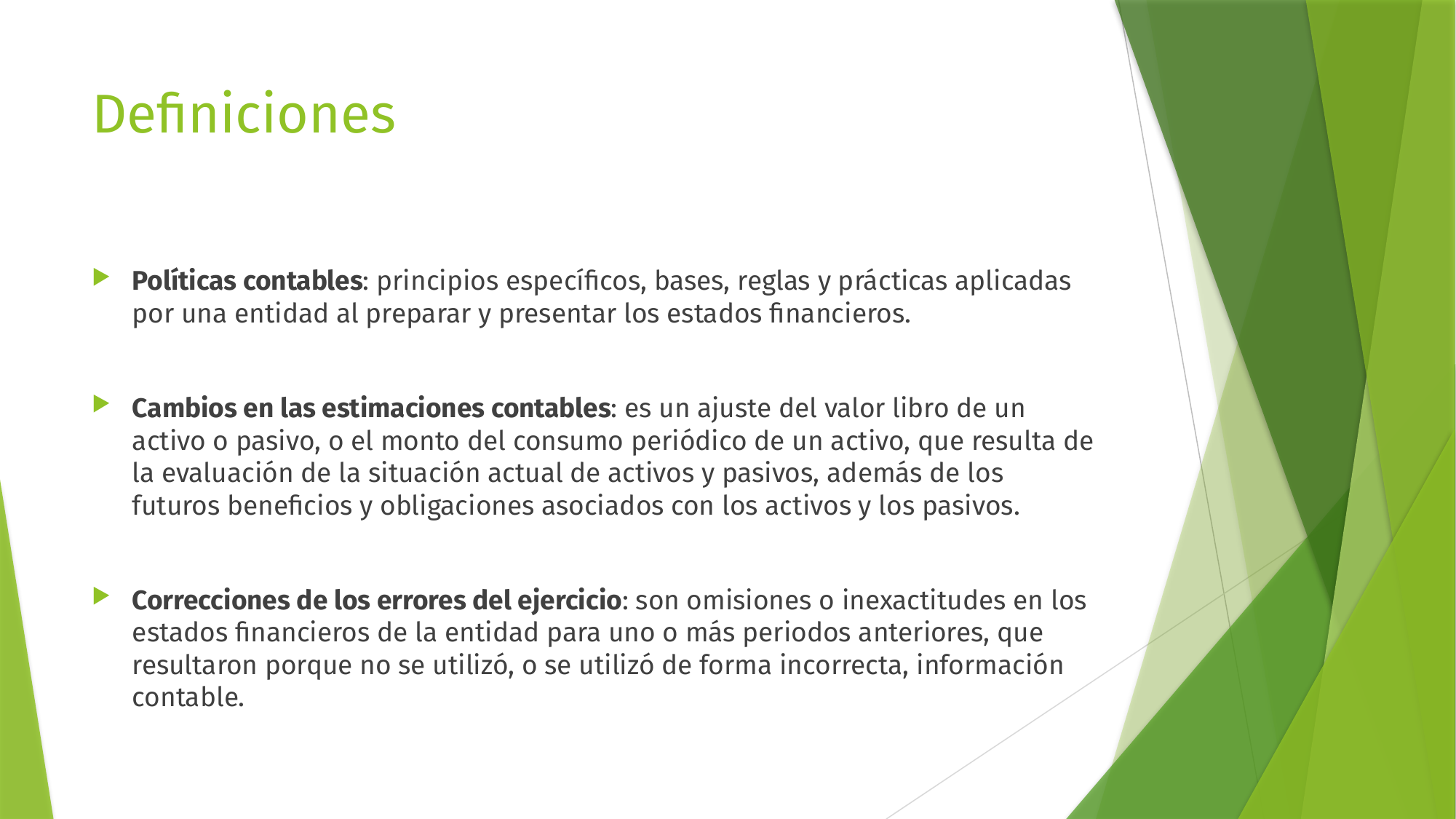

# Definiciones
Políticas contables: principios específicos, bases, reglas y prácticas aplicadas por una entidad al preparar y presentar los estados financieros.

Cambios en las estimaciones contables: es un ajuste del valor libro de un activo o pasivo, o el monto del consumo periódico de un activo, que resulta de la evaluación de la situación actual de activos y pasivos, además de los futuros beneficios y obligaciones asociados con los activos y los pasivos.

Correcciones de los errores del ejercicio: son omisiones o inexactitudes en los estados financieros de la entidad para uno o más periodos anteriores, que resultaron porque no se utilizó, o se utilizó de forma incorrecta, información contable.